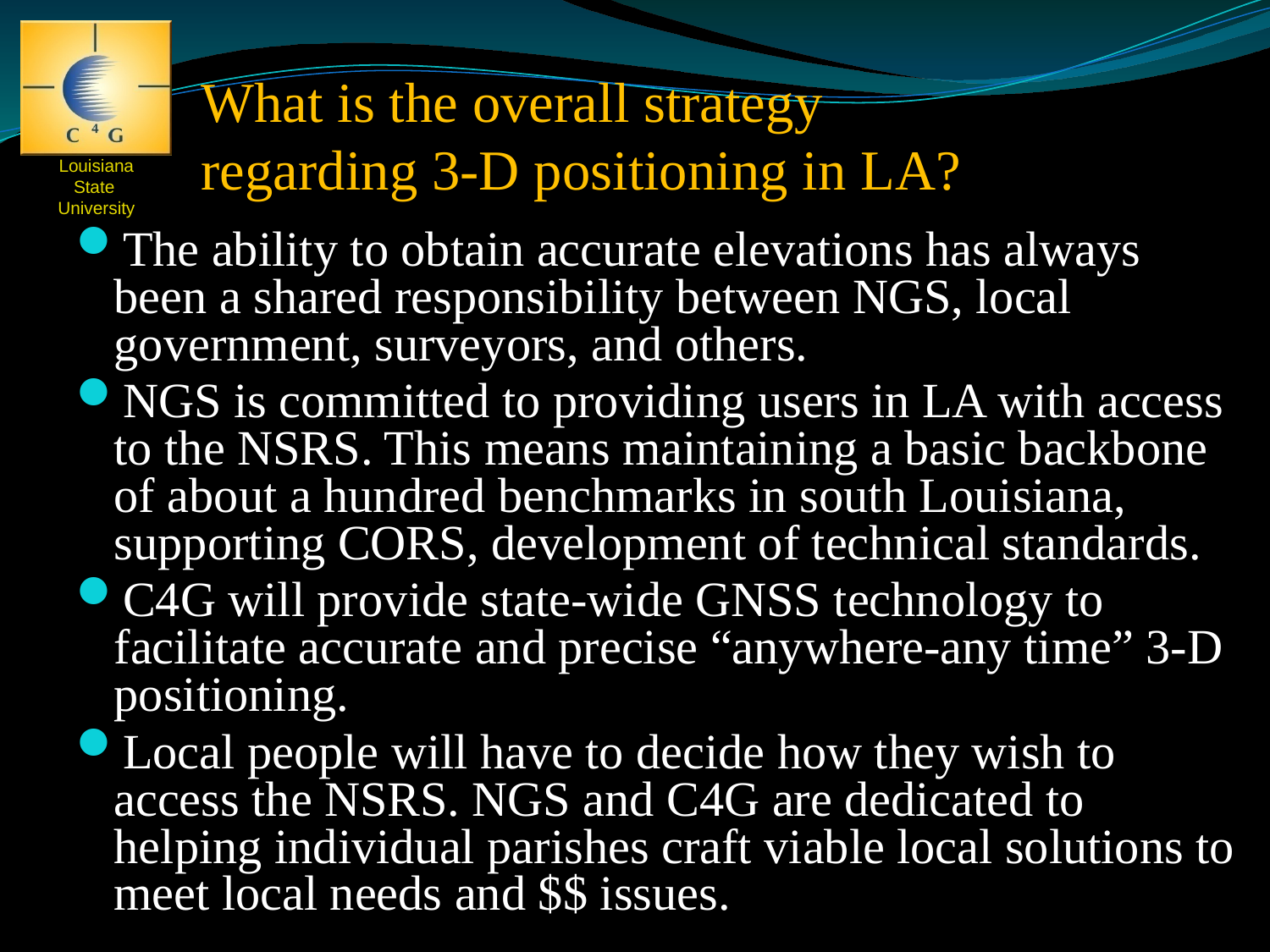

# What is the overall strategy regarding 3-D positioning in LA?
The ability to obtain accurate elevations has always been a shared responsibility between NGS, local government, surveyors, and others.
NGS is committed to providing users in LA with access to the NSRS. This means maintaining a basic backbone of about a hundred benchmarks in south Louisiana, supporting CORS, development of technical standards.
C4G will provide state-wide GNSS technology to facilitate accurate and precise “anywhere-any time” 3-D positioning.
Local people will have to decide how they wish to access the NSRS. NGS and C4G are dedicated to helping individual parishes craft viable local solutions to meet local needs and $$ issues.